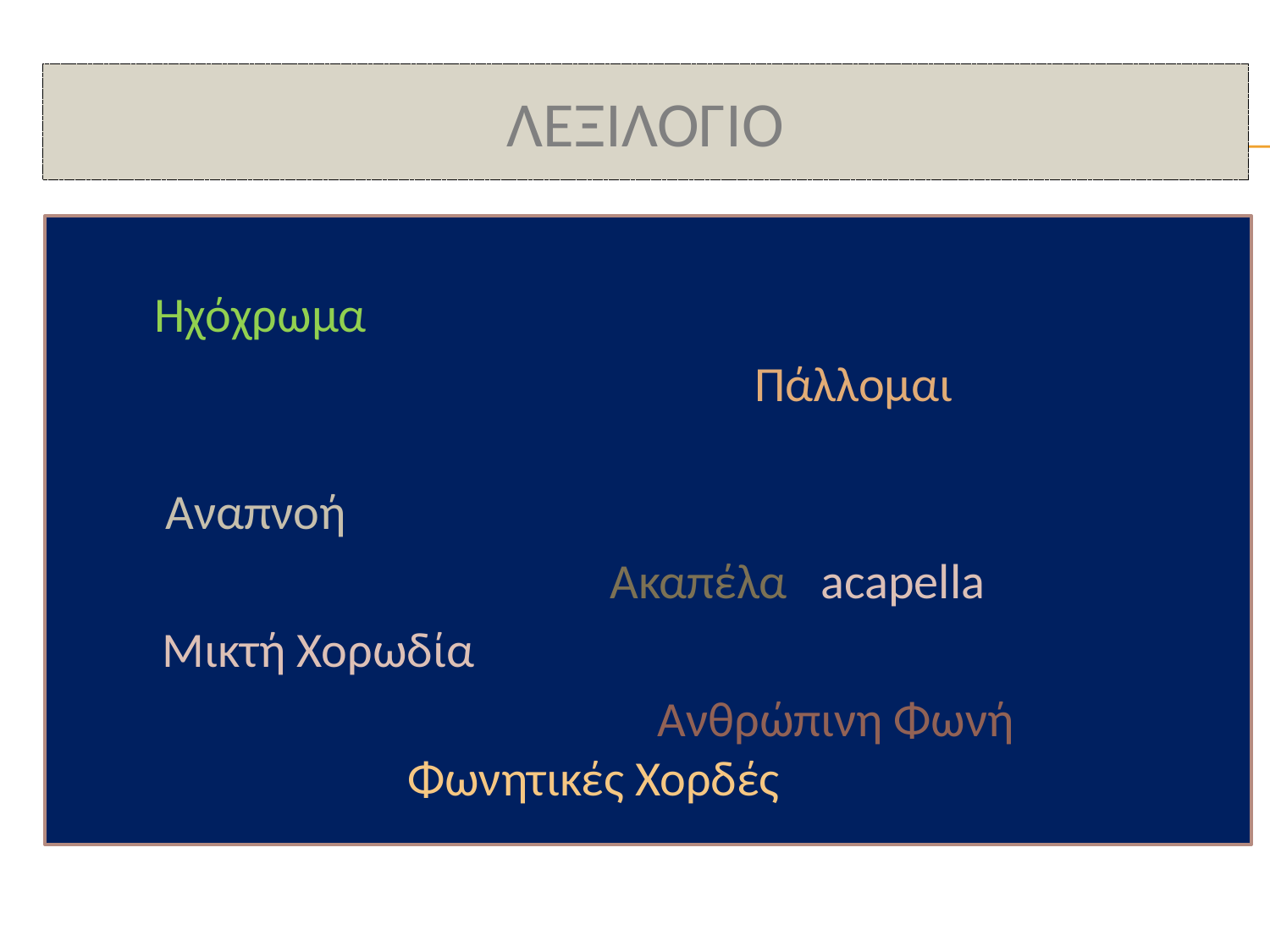

# ΛΕΞΙΛΟΓΙΟ

          Ηχόχρωμα
                                                                         Πάλλομαι

           Αναπνοή
                                                          Ακαπέλα   acapella
           Μικτή Χορωδία
                                                               Ανθρώπινη Φωνή                                                Φωνητικές Χορδές